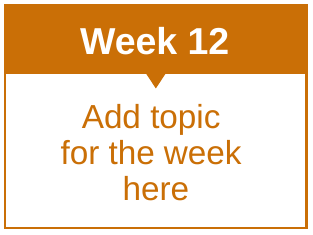

Week 12
Add topic
for the week
here